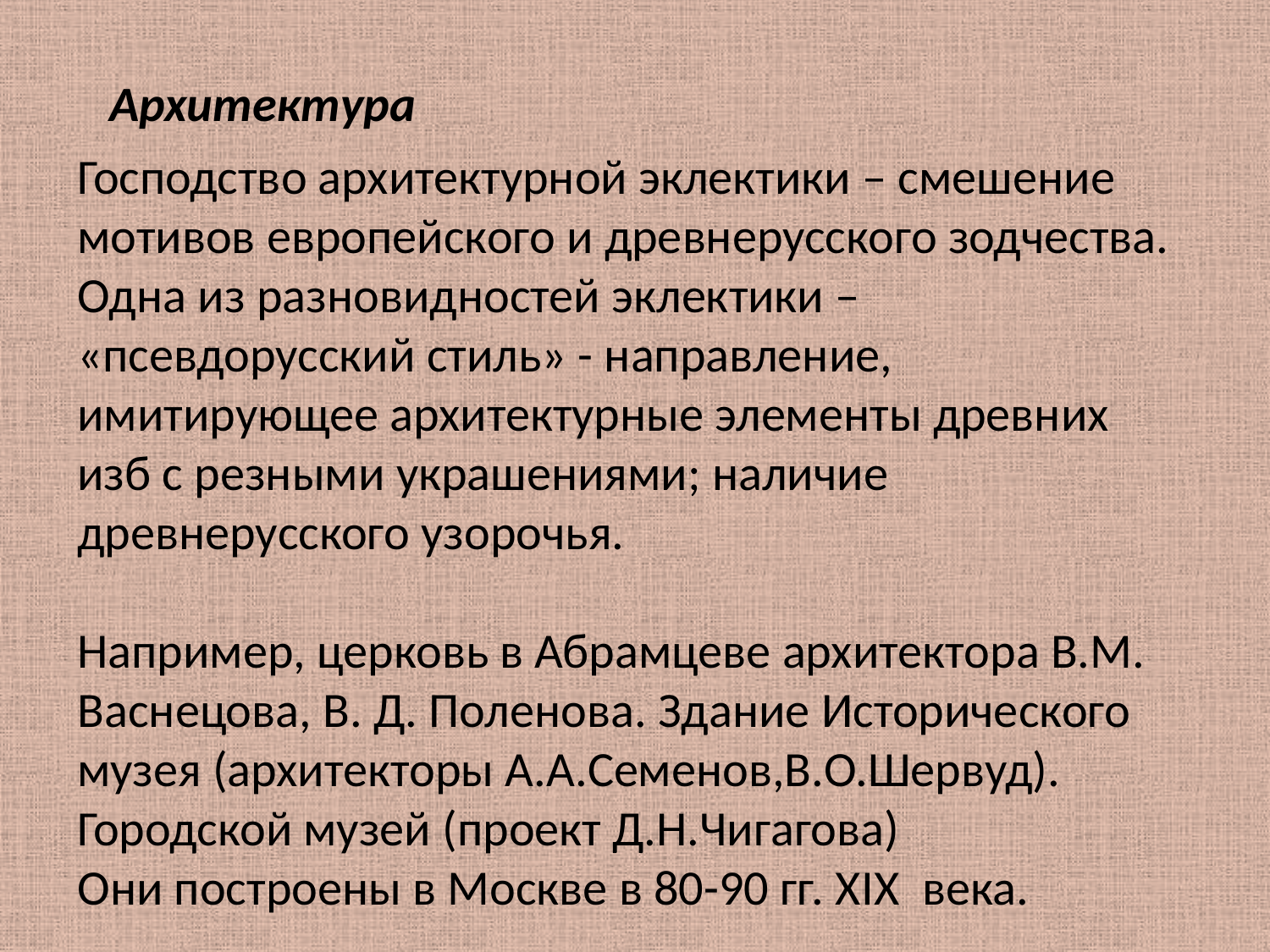

Архитектура
Господство архитектурной эклектики – смешение мотивов европейского и древнерусского зодчества. Одна из разновидностей эклектики – «псевдорусский стиль» - направление, имитирующее архитектурные элементы древних изб с резными украшениями; наличие древнерусского узорочья.

Например, церковь в Абрамцеве архитектора В.М. Васнецова, В. Д. Поленова. Здание Исторического музея (архитекторы А.А.Семенов,В.О.Шервуд). Городской музей (проект Д.Н.Чигагова)
Они построены в Москве в 80-90 гг. ХIХ  века.